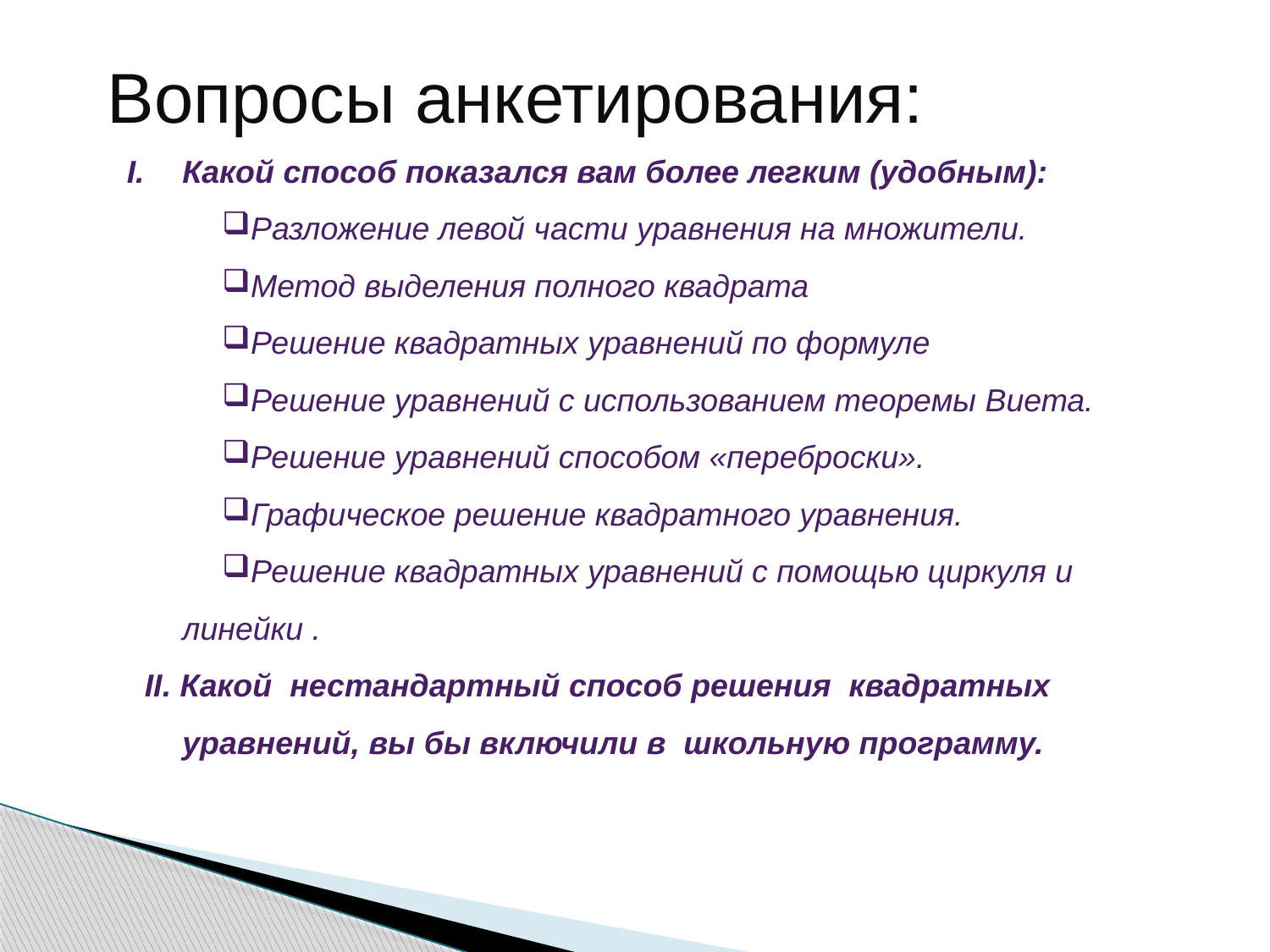

Вопросы анкетирования:
Какой способ показался вам более легким (удобным):
Разложение левой части уравнения на множители.
Метод выделения полного квадрата
Решение квадратных уравнений по формуле
Решение уравнений с использованием теоремы Виета.
Решение уравнений способом «переброски».
Графическое решение квадратного уравнения.
Решение квадратных уравнений с помощью циркуля и линейки .
  ІІ. Какой  нестандартный способ решения  квадратных уравнений, вы бы включили в  школьную программу.